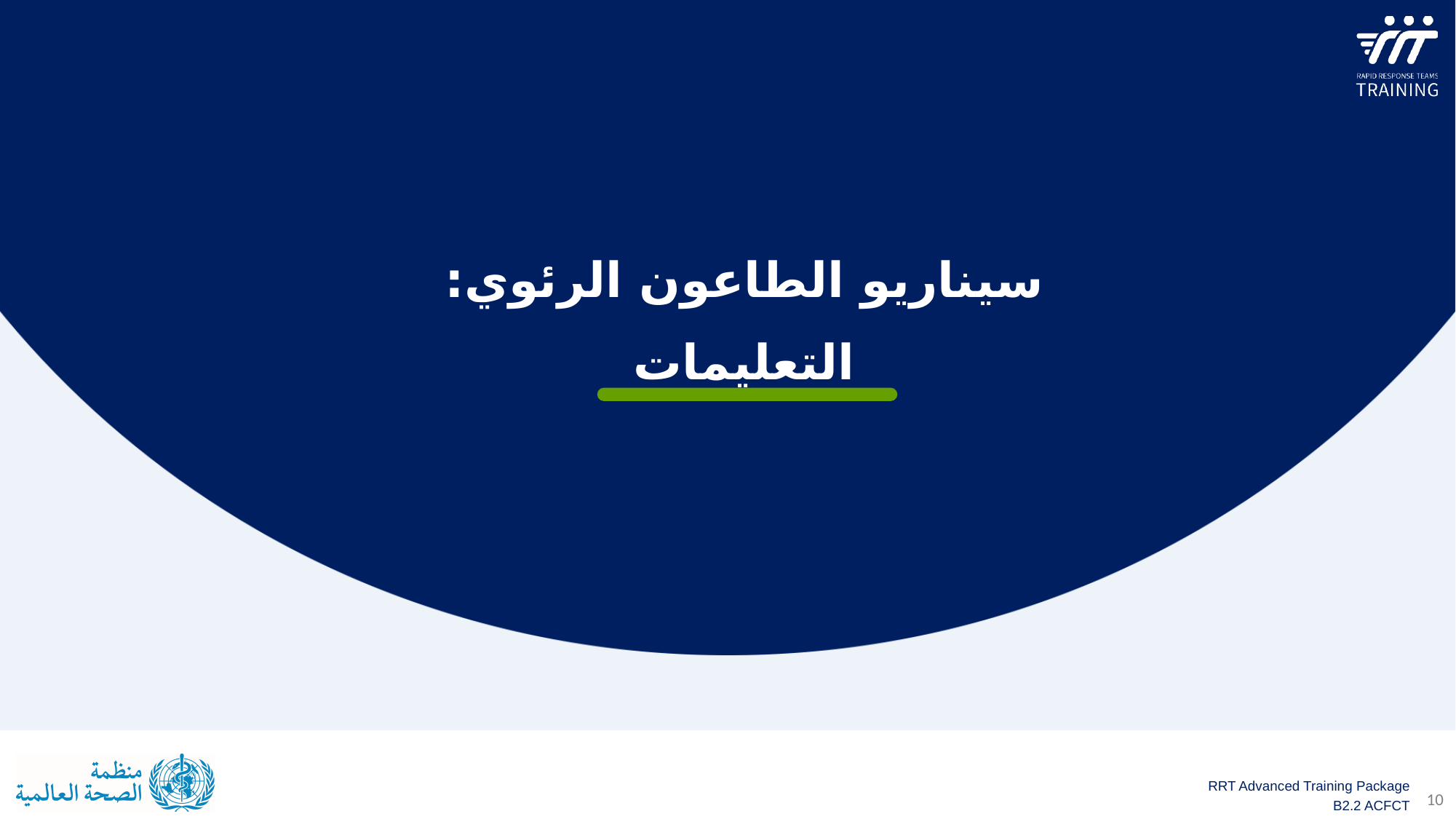

سيناريو الطاعون الرئوي: التعليمات
سيناريو الطاعون الرئوي: التعليمات